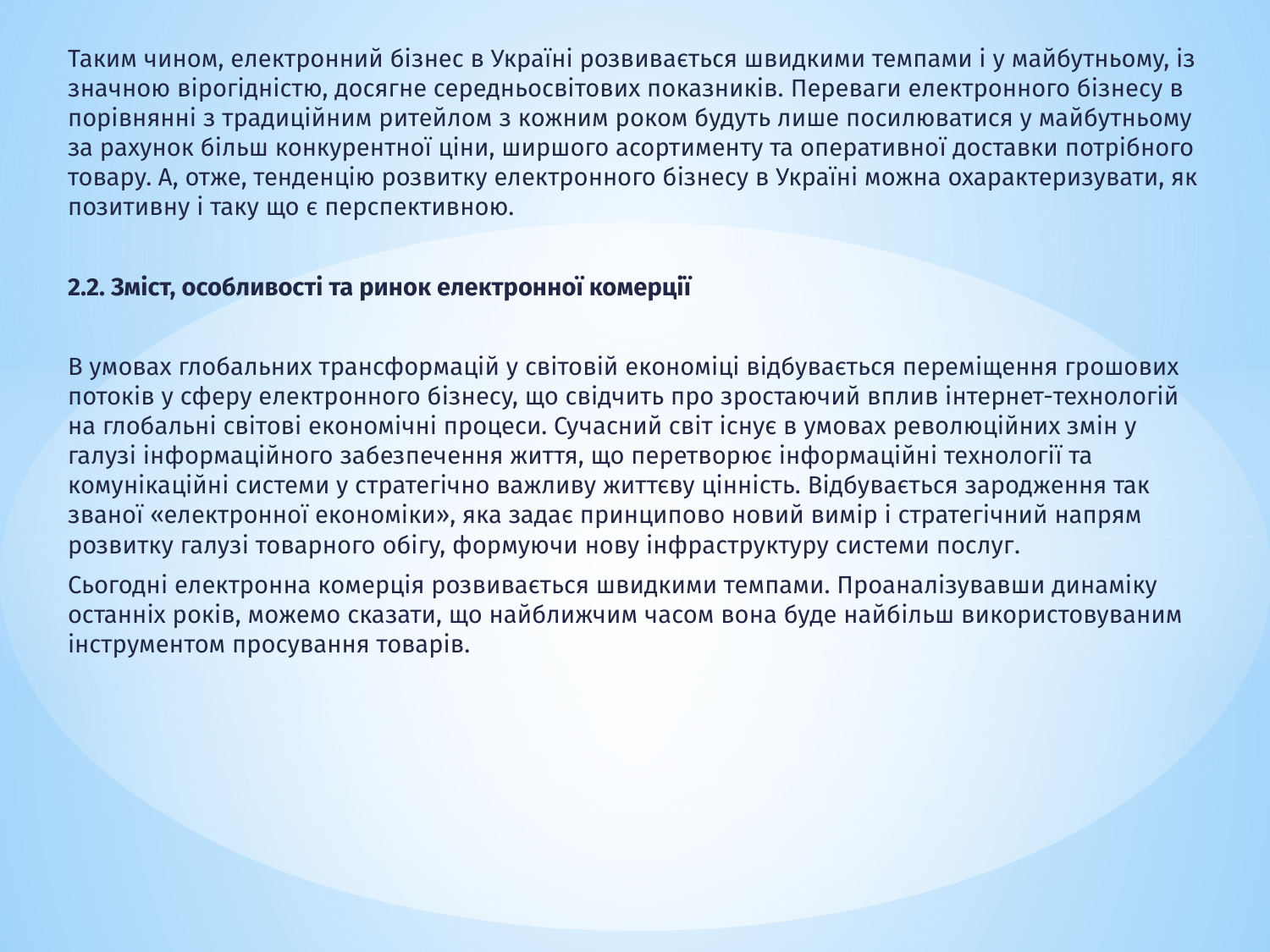

Таким чином, електронний бізнес в Україні розвивається швидкими темпами і у майбутньому, із значною вірогідністю, досягне середньосвітових показників. Переваги електронного бізнесу в порівнянні з традиційним ритейлом з кожним роком будуть лише посилюватися у майбутньому за рахунок більш конкурентної ціни, ширшого асортименту та оперативної доставки потрібного товару. А, отже, тенденцію розвитку електронного бізнесу в Україні можна охарактеризувати, як позитивну і таку що є перспективною.

2.2. Зміст, особливості та ринок електронної комерції

В умовах глобальних трансформацій у світовій економіці відбувається переміщення грошових потоків у сферу електронного бізнесу, що свідчить про зростаючий вплив інтернет-технологій на глобальні світові економічні процеси. Сучасний світ існує в умовах революційних змін у галузі інформаційного забезпечення життя, що перетворює інформаційні технології та комунікаційні системи у стратегічно важливу життєву цінність. Відбувається зародження так званої «електронної економіки», яка задає принципово новий вимір і стратегічний напрям розвитку галузі товарного обігу, формуючи нову інфраструктуру системи послуг.
Сьогодні електронна комерція розвивається швидкими темпами. Проаналізувавши динаміку останніх років, можемо сказати, що найближчим часом вона буде найбільш використовуваним інструментом просування товарів.